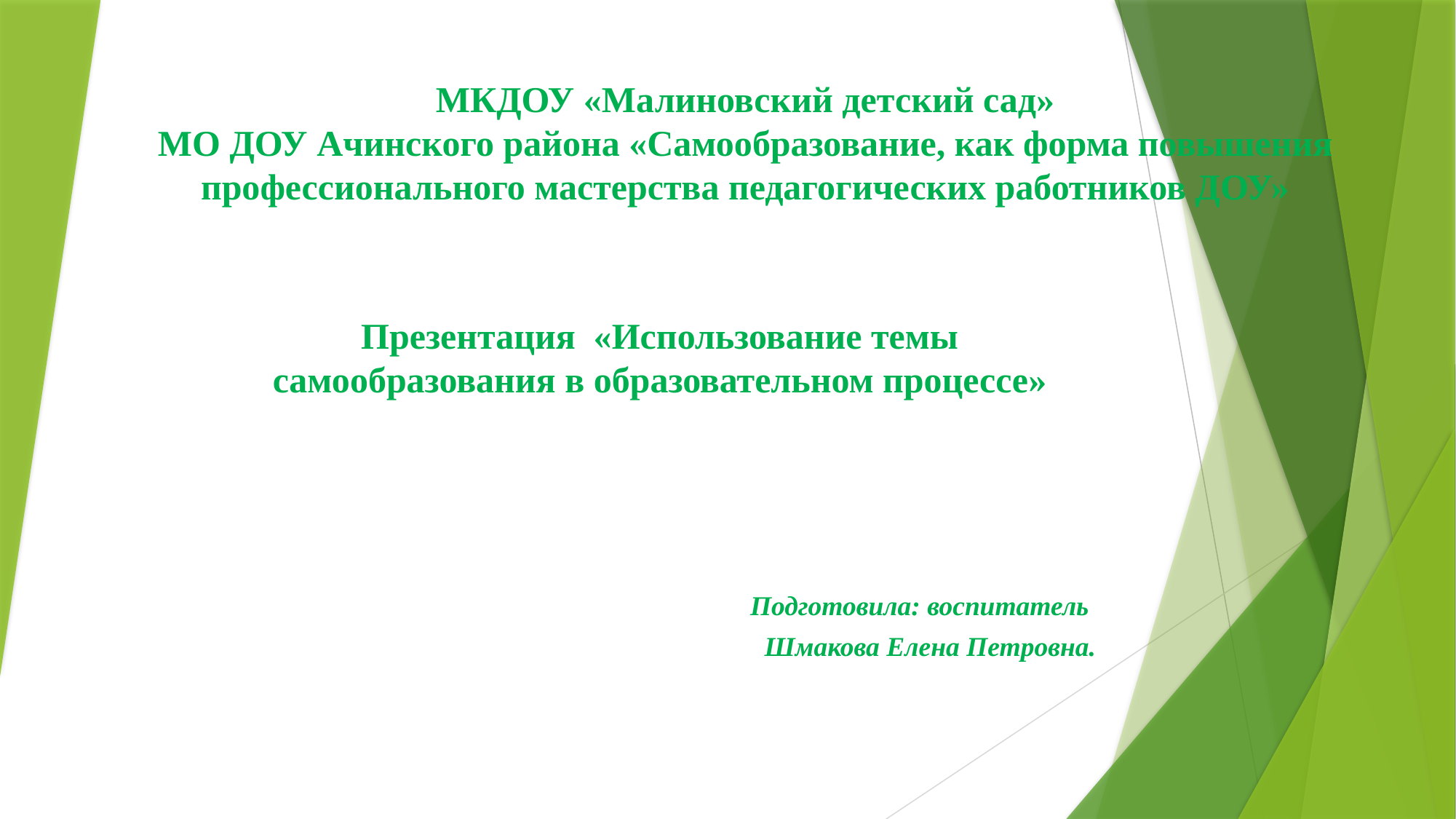

#
МКДОУ «Малиновский детский сад»
МО ДОУ Ачинского района «Самообразование, как форма повышения профессионального мастерства педагогических работников ДОУ»
Презентация  «Использование темы самообразования в образовательном процессе»

Подготовила: воспитатель
 Шмакова Елена Петровна.